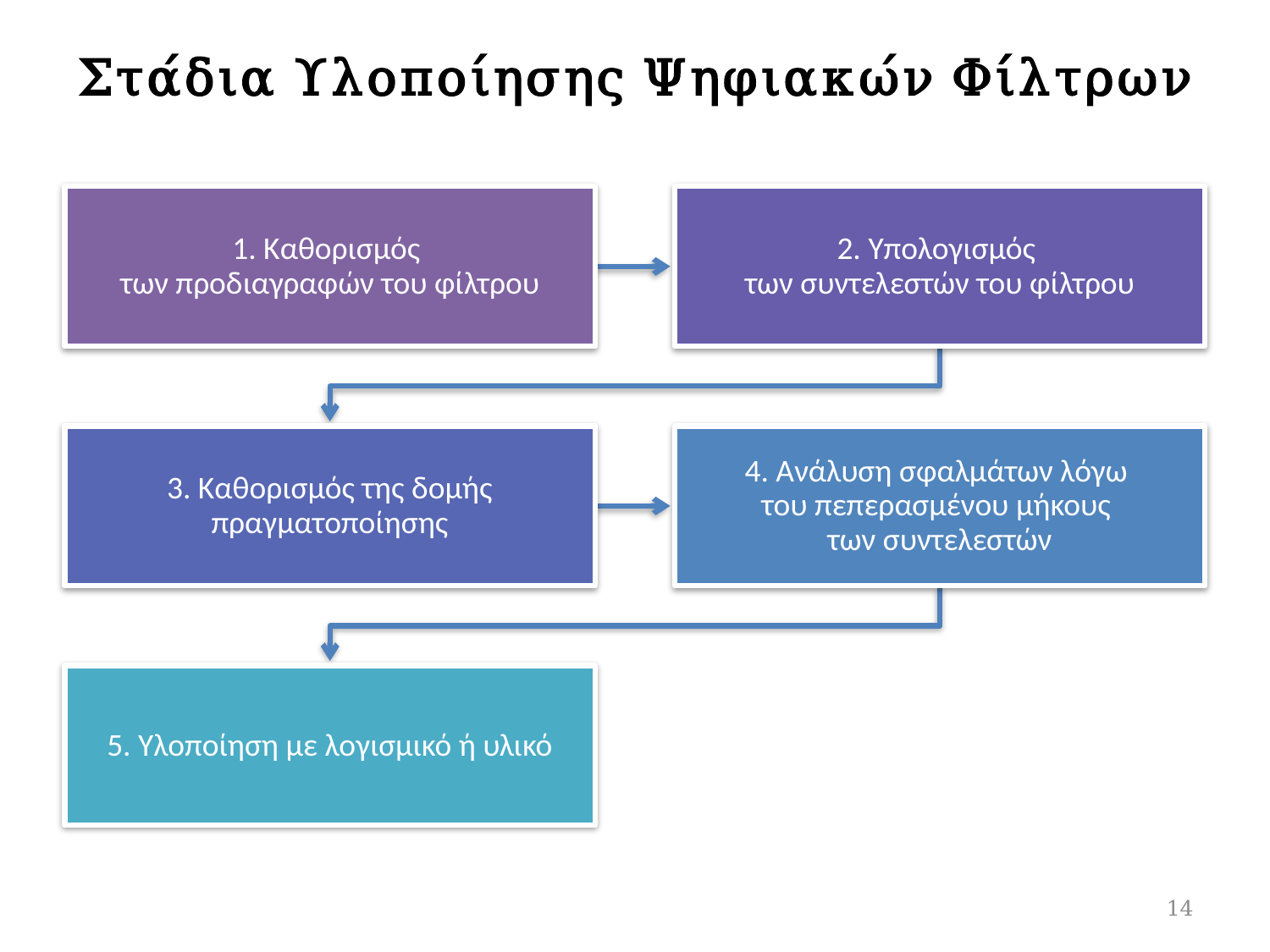

# Στάδια Υλοποίησης Ψηφιακών Φίλτρων

1. Καθορισμός
των προδιαγραφών του φίλτρου

2. Υπολογισμός
των συντελεστών του φίλτρου

3. Καθορισμός της δομής πραγματοποίησης

4. Ανάλυση σφαλμάτων λόγω
του πεπερασμένου μήκους
των συντελεστών
5. Υλοποίηση με λογισμικό ή υλικό
14